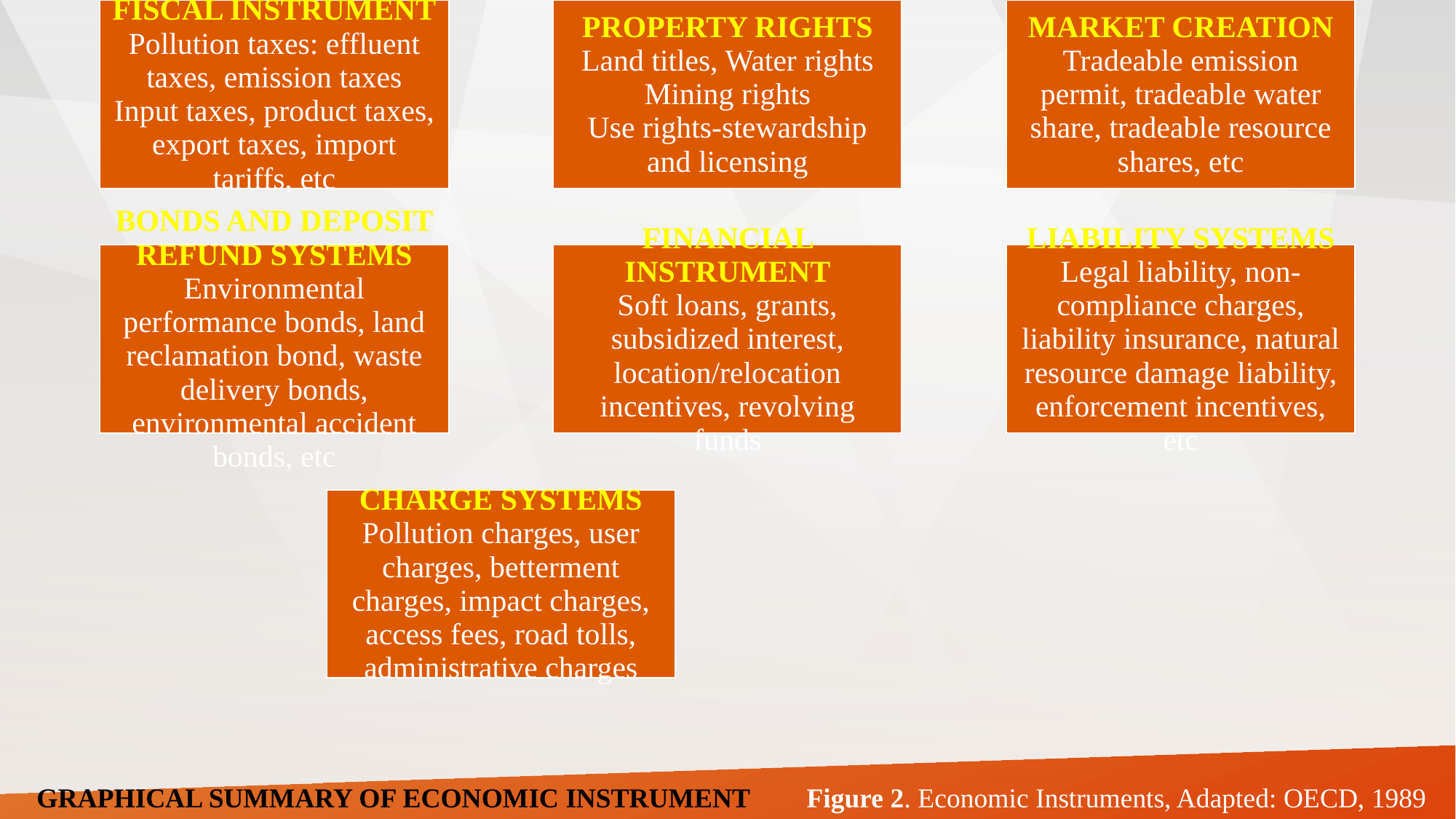

FISCAL INSTRUMENT
PROPERTY RIGHTS
Land titles, Water rights
Mining rights
MARKET CREATION
Tradeable emission permit, tradeable water share, tradeable resource shares, etc
LIABILITY SYSTEMS
Legal liability, non-compliance charges, liability insurance, natural resource damage liability, enforcement incentives, etc
CHARGE SYSTEMS
Pollution charges, user charges, betterment charges, impact charges, access fees, road tolls, administrative charges
GRAPHICAL SUMMARY OF ECONOMIC INSTRUMENT
Figure 2. Economic Instruments, Adapted: OECD, 1989